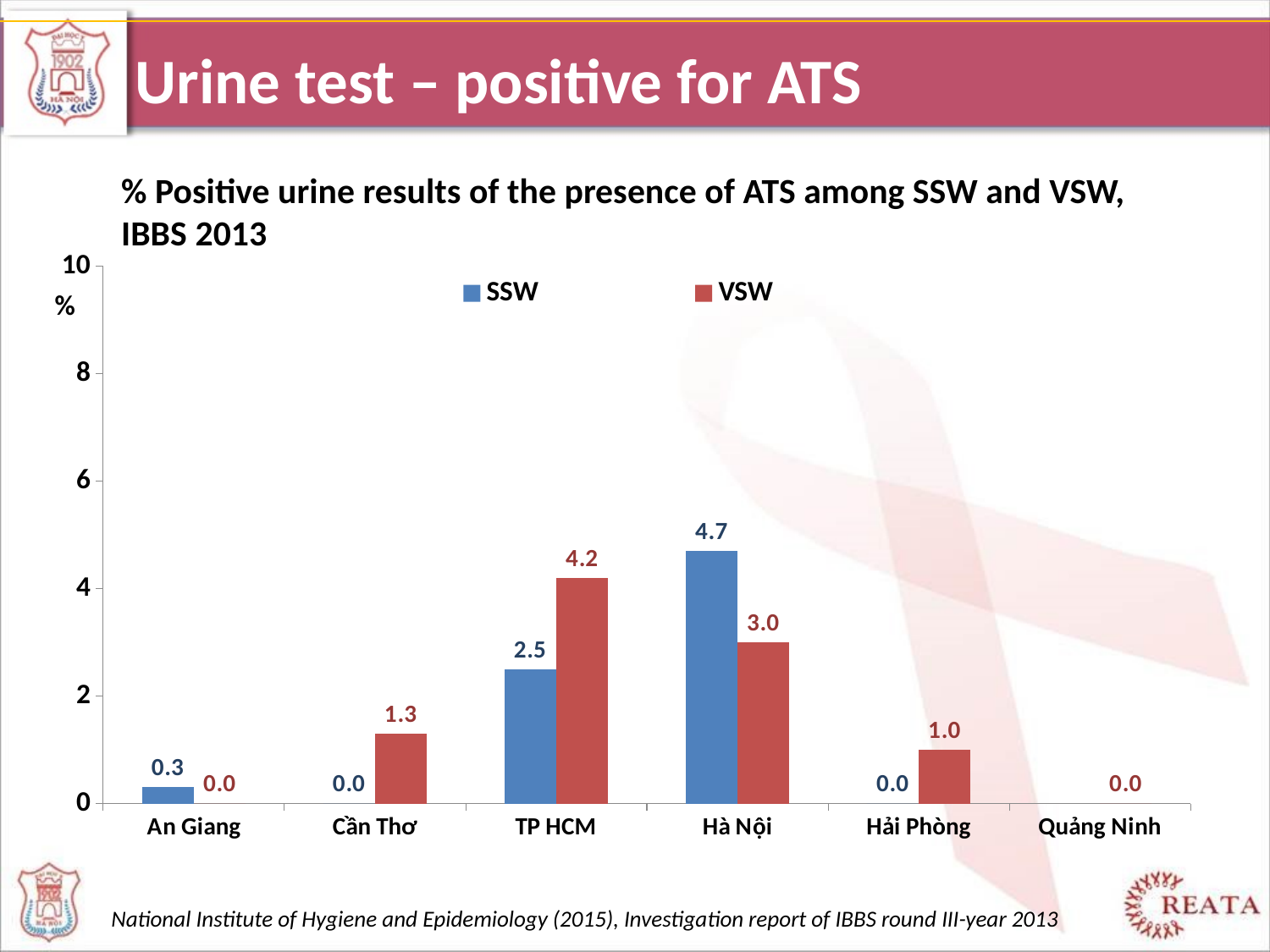

# Urine test – positive for ATS
% Positive urine results of the presence of ATS among SSW and VSW, IBBS 2013

### Chart

| Category | SSW | VSW |
|---|---|---|
| An Giang | 0.3 | 0.0 |
| Cần Thơ | 0.0 | 1.3 |
| TP HCM | 2.5 | 4.2 |
| Hà Nội | 4.7 | 3.0 |
| Hải Phòng | 0.0 | 1.0 |
| Quảng Ninh | None | 0.0 |
National Institute of Hygiene and Epidemiology (2015), Investigation report of IBBS round III-year 2013